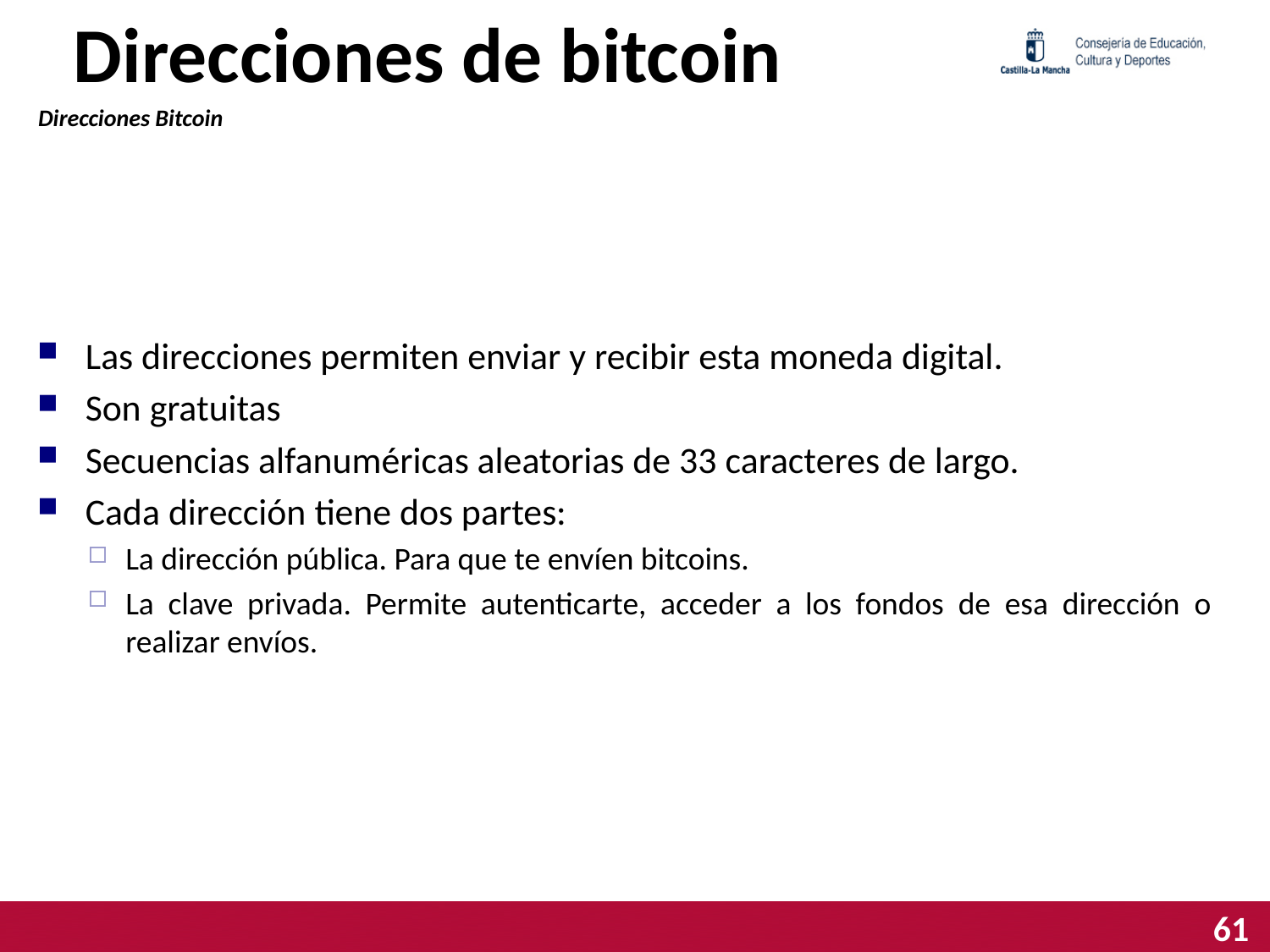

# Direcciones de bitcoin
Direcciones Bitcoin
Las direcciones permiten enviar y recibir esta moneda digital.
Son gratuitas
Secuencias alfanuméricas aleatorias de 33 caracteres de largo.
Cada dirección tiene dos partes:
La dirección pública. Para que te envíen bitcoins.
La clave privada. Permite autenticarte, acceder a los fondos de esa dirección o realizar envíos.